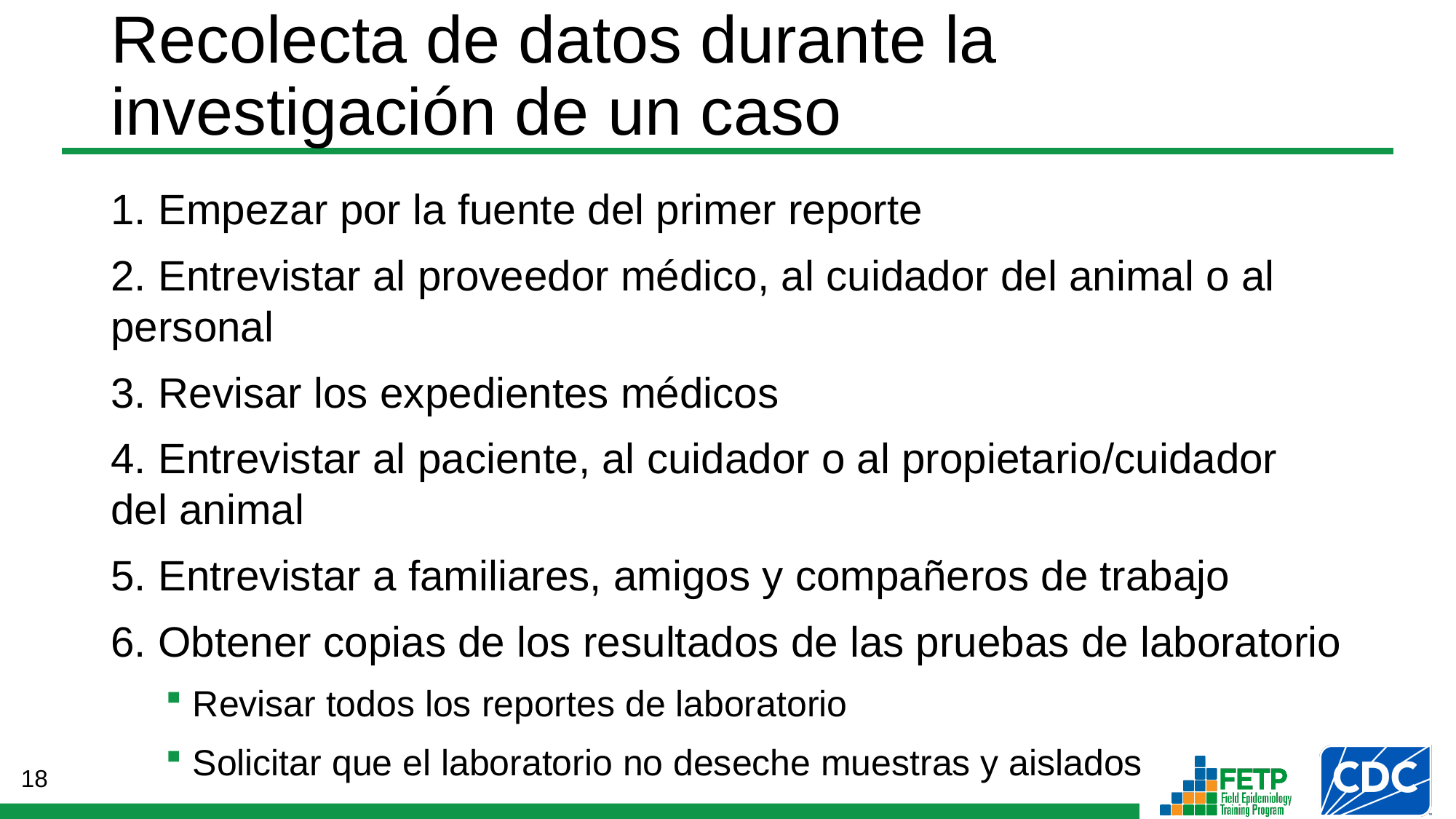

# Recolecta de datos durante la investigación de un caso
 Empezar por la fuente del primer reporte
 Entrevistar al proveedor médico, al cuidador del animal o al personal
 Revisar los expedientes médicos
 Entrevistar al paciente, al cuidador o al propietario/cuidador del animal
 Entrevistar a familiares, amigos y compañeros de trabajo
 Obtener copias de los resultados de las pruebas de laboratorio
Revisar todos los reportes de laboratorio
Solicitar que el laboratorio no deseche muestras y aislados